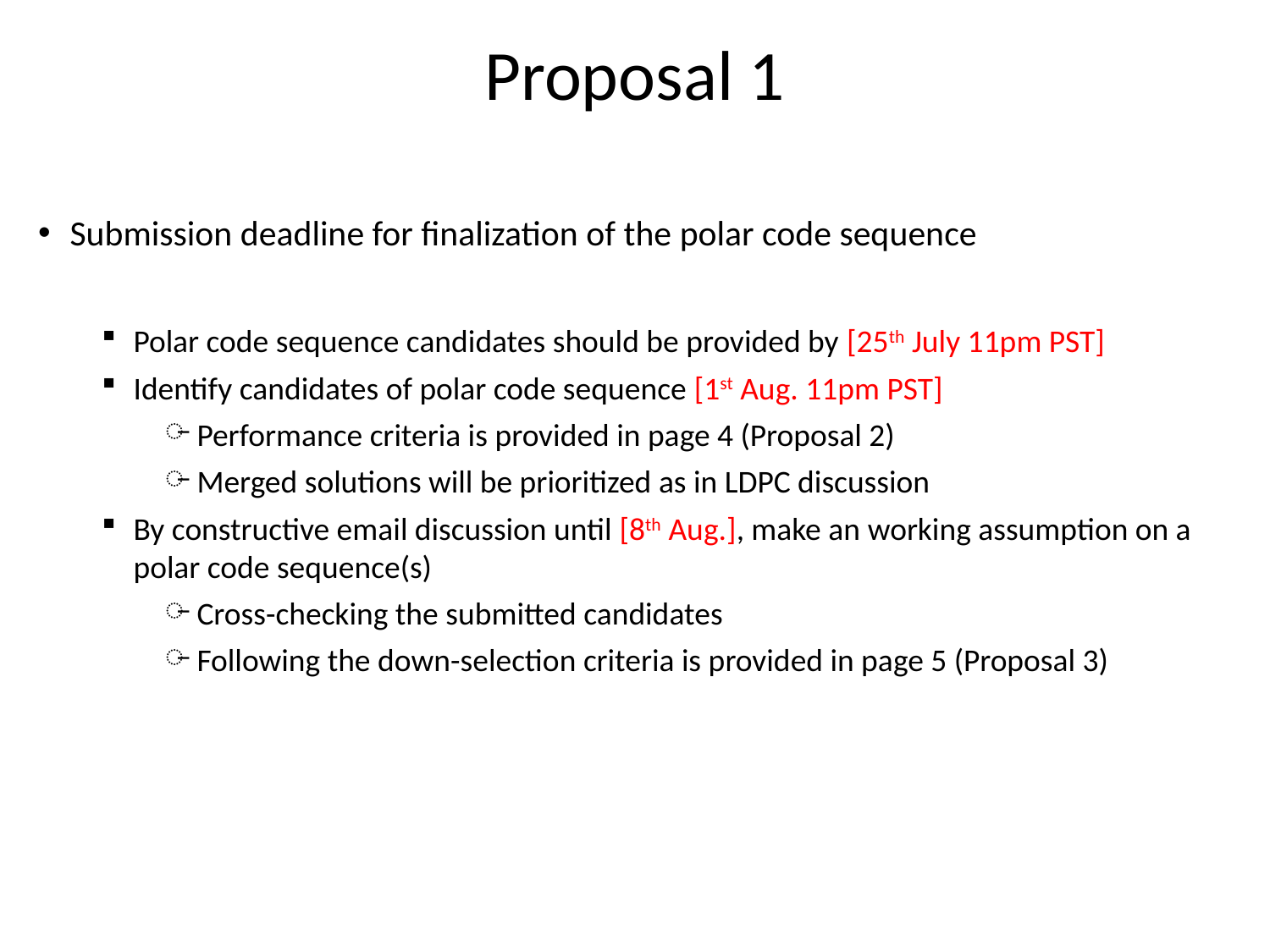

Proposal 1

Submission deadline for finalization of the polar code sequence

Polar code sequence candidates should be provided by [25th July 11pm PST]
Identify candidates of polar code sequence [1st Aug. 11pm PST]
Performance criteria is provided in page 4 (Proposal 2)
Merged solutions will be prioritized as in LDPC discussion
By constructive email discussion until [8th Aug.], make an working assumption on a polar code sequence(s)
Cross-checking the submitted candidates
Following the down-selection criteria is provided in page 5 (Proposal 3)